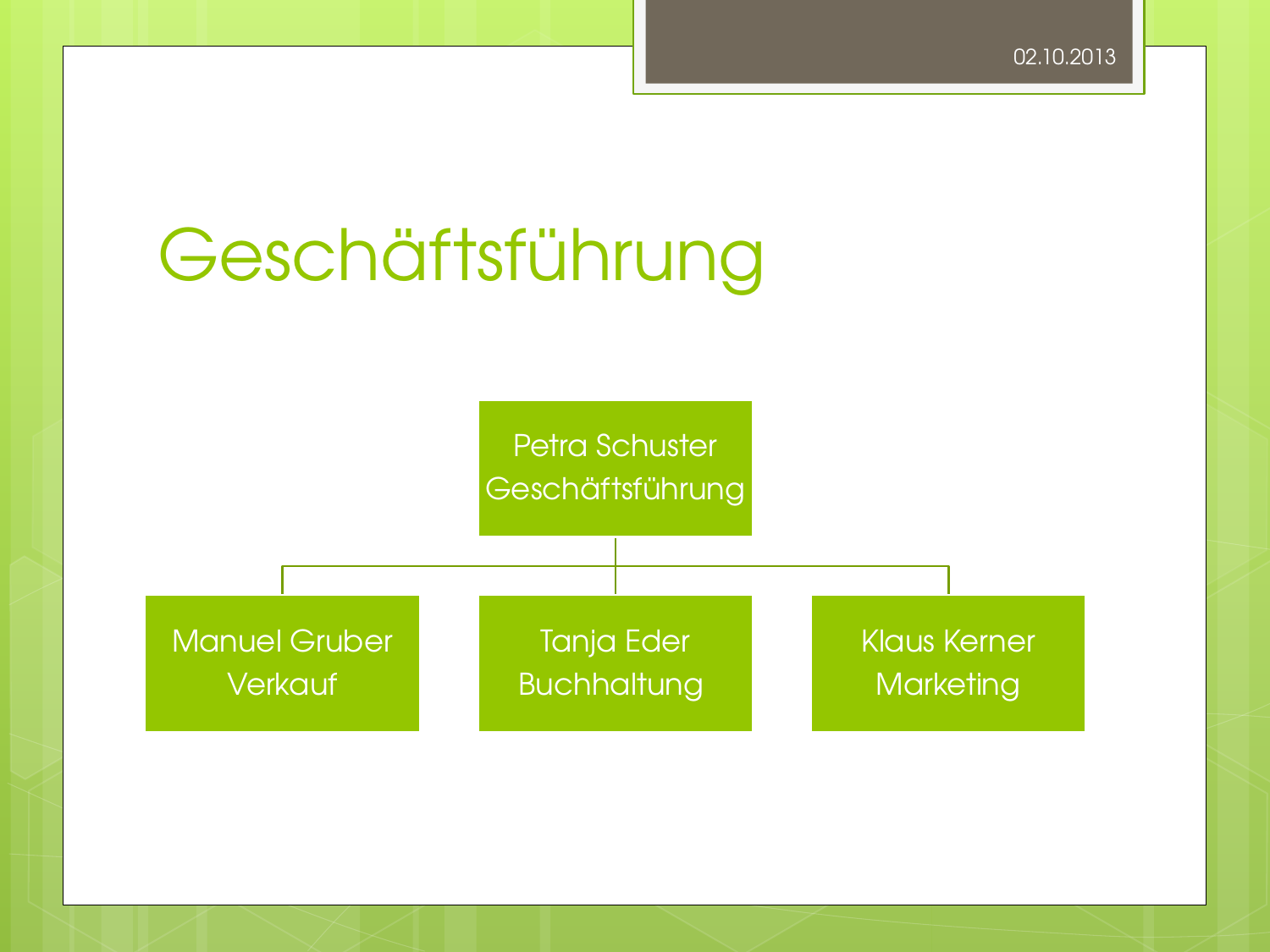

02.10.2013
# Geschäftsführung
Petra Schuster
Geschäftsführung
Manuel Gruber
Verkauf
Tanja Eder
Buchhaltung
Klaus Kerner
Marketing